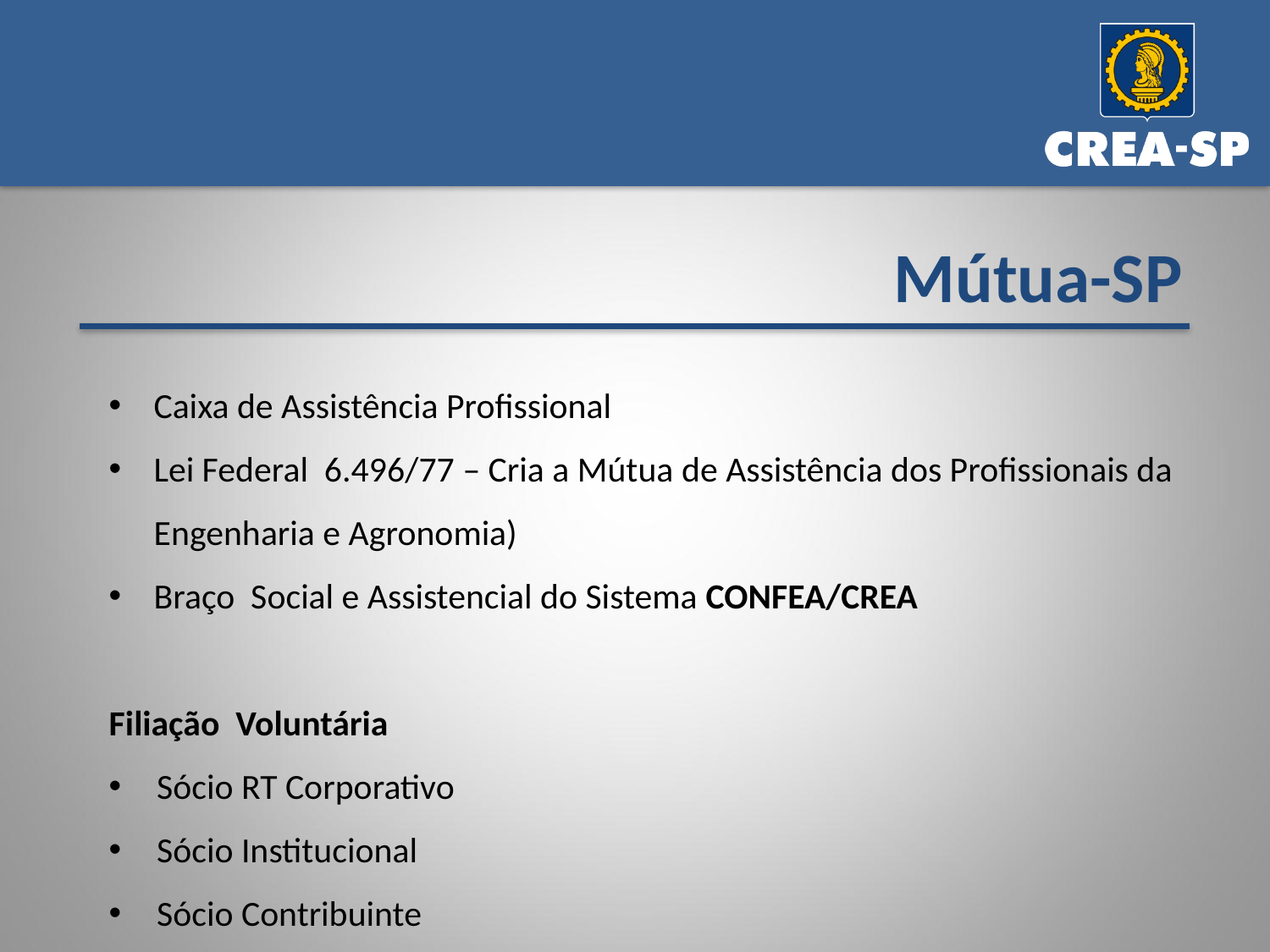

Mútua-SP
Caixa de Assistência Profissional
Lei Federal  6.496/77 – Cria a Mútua de Assistência dos Profissionais da Engenharia e Agronomia)
Braço  Social e Assistencial do Sistema CONFEA/CREA

Filiação  Voluntária
 Sócio RT Corporativo
 Sócio Institucional
 Sócio Contribuinte